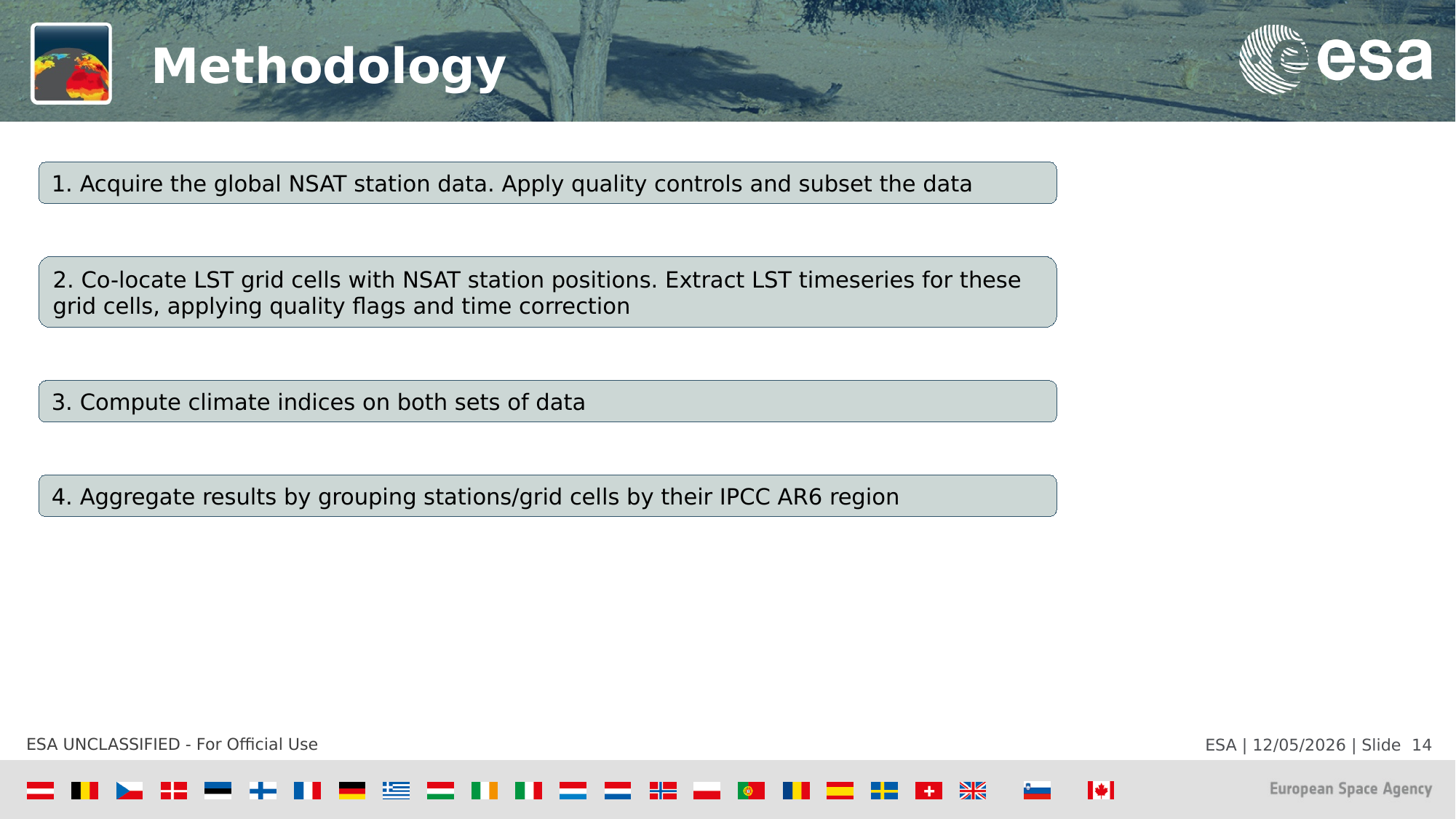

Methodology

1. Acquire the global NSAT station data. Apply quality controls and subset the data
2. Co-locate LST grid cells with NSAT station positions. Extract LST timeseries for these grid cells, applying quality flags and time correction
3. Compute climate indices on both sets of data
4. Aggregate results by grouping stations/grid cells by their IPCC AR6 region